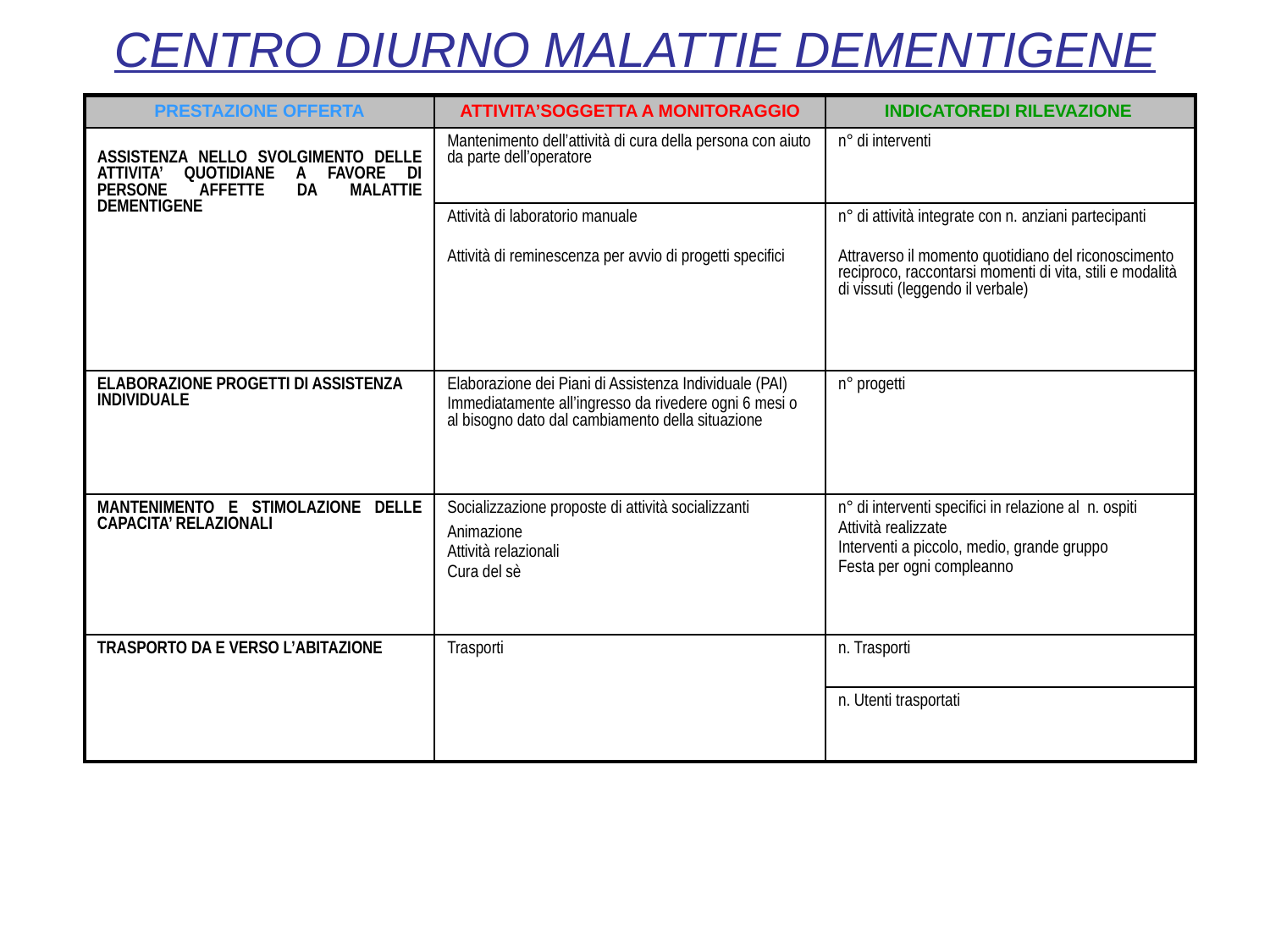

CENTRO DIURNO MALATTIE DEMENTIGENE
| PRESTAZIONE OFFERTA | ATTIVITA’SOGGETTA A MONITORAGGIO | INDICATOREDI RILEVAZIONE |
| --- | --- | --- |
| ASSISTENZA NELLO SVOLGIMENTO DELLE ATTIVITA’ QUOTIDIANE A FAVORE DI PERSONE AFFETTE DA MALATTIE DEMENTIGENE | Mantenimento dell’attività di cura della persona con aiuto da parte dell’operatore | n° di interventi |
|  | Attività di laboratorio manuale Attività di reminescenza per avvio di progetti specifici | n° di attività integrate con n. anziani partecipanti Attraverso il momento quotidiano del riconoscimento reciproco, raccontarsi momenti di vita, stili e modalità di vissuti (leggendo il verbale) |
| ELABORAZIONE PROGETTI DI ASSISTENZA INDIVIDUALE | Elaborazione dei Piani di Assistenza Individuale (PAI) Immediatamente all’ingresso da rivedere ogni 6 mesi o al bisogno dato dal cambiamento della situazione | n° progetti |
| MANTENIMENTO E STIMOLAZIONE DELLE CAPACITA’ RELAZIONALI | Socializzazione proposte di attività socializzanti Animazione Attività relazionali Cura del sè | n° di interventi specifici in relazione al n. ospiti Attività realizzate Interventi a piccolo, medio, grande gruppo Festa per ogni compleanno |
| TRASPORTO DA E VERSO L’ABITAZIONE | Trasporti | n. Trasporti |
|  |  | n. Utenti trasportati |